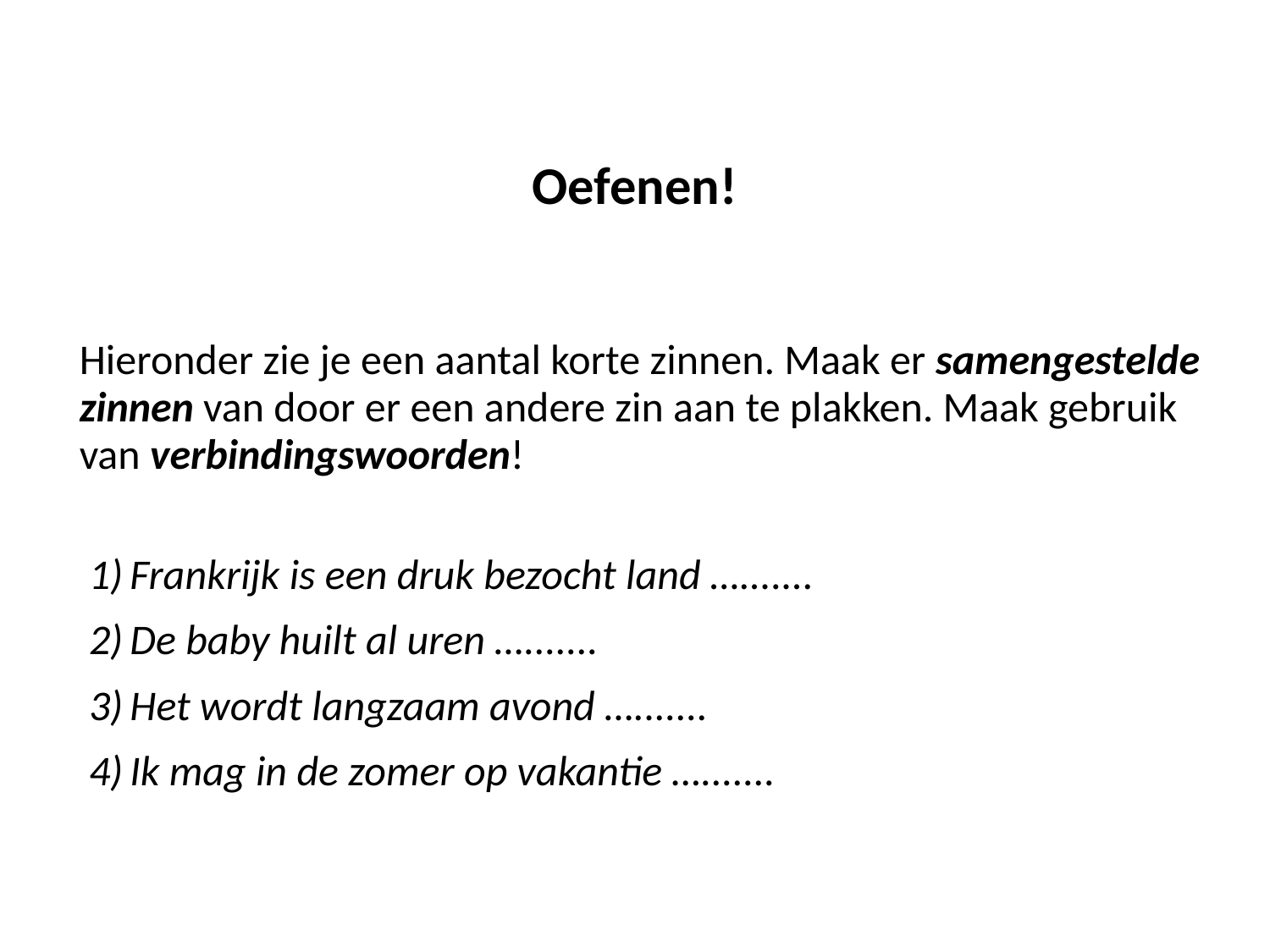

# Oefenen!
Hieronder zie je een aantal korte zinnen. Maak er samengestelde zinnen van door er een andere zin aan te plakken. Maak gebruik van verbindingswoorden!
Frankrijk is een druk bezocht land ….......
De baby huilt al uren ….......
Het wordt langzaam avond ….......
Ik mag in de zomer op vakantie ….......